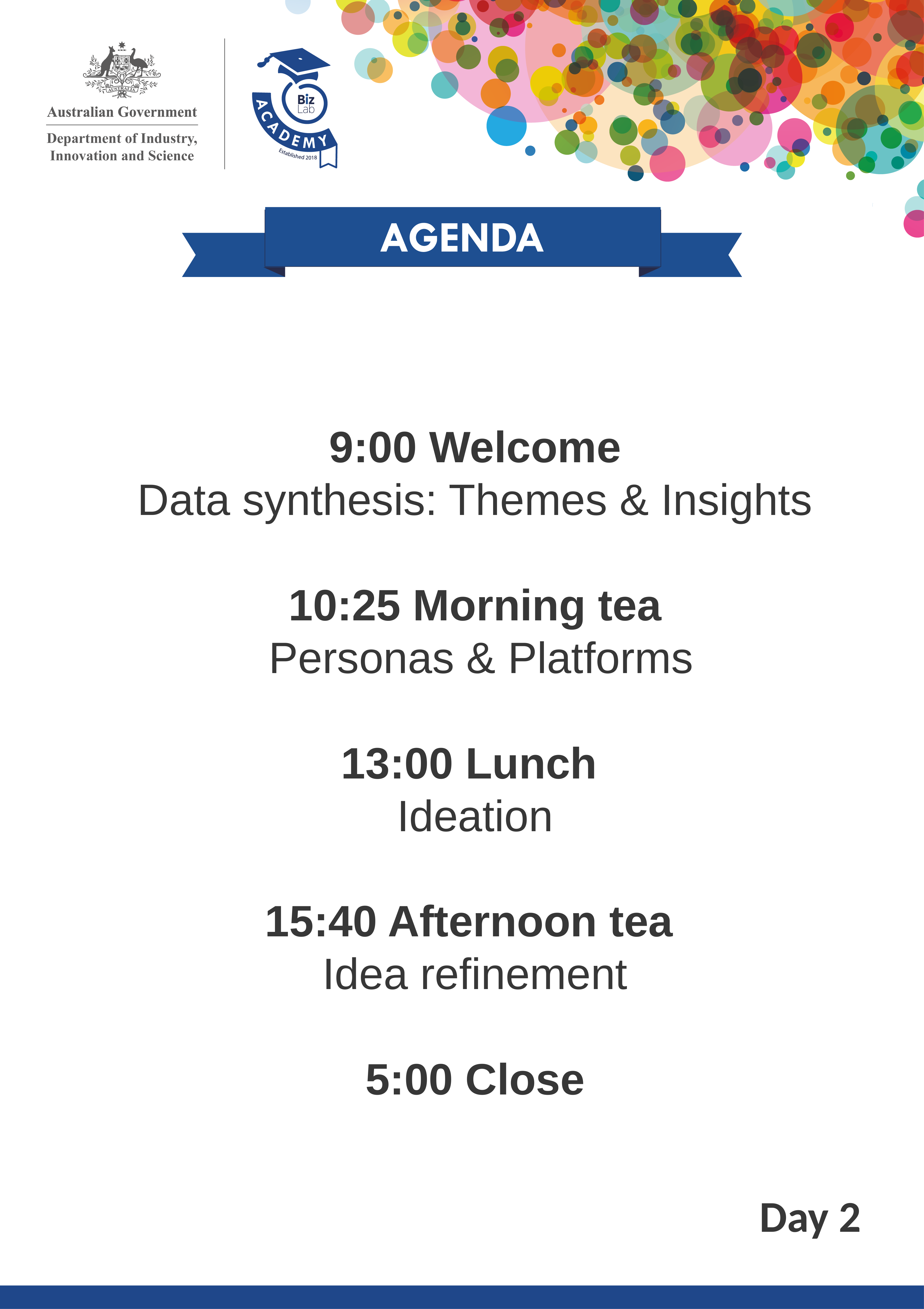

9:00 Welcome
Data synthesis: Themes & Insights

10:25 Morning tea
 Personas & Platforms

13:00 Lunch
Ideation

15:40 Afternoon tea
Idea refinement

5:00 Close
Day 2